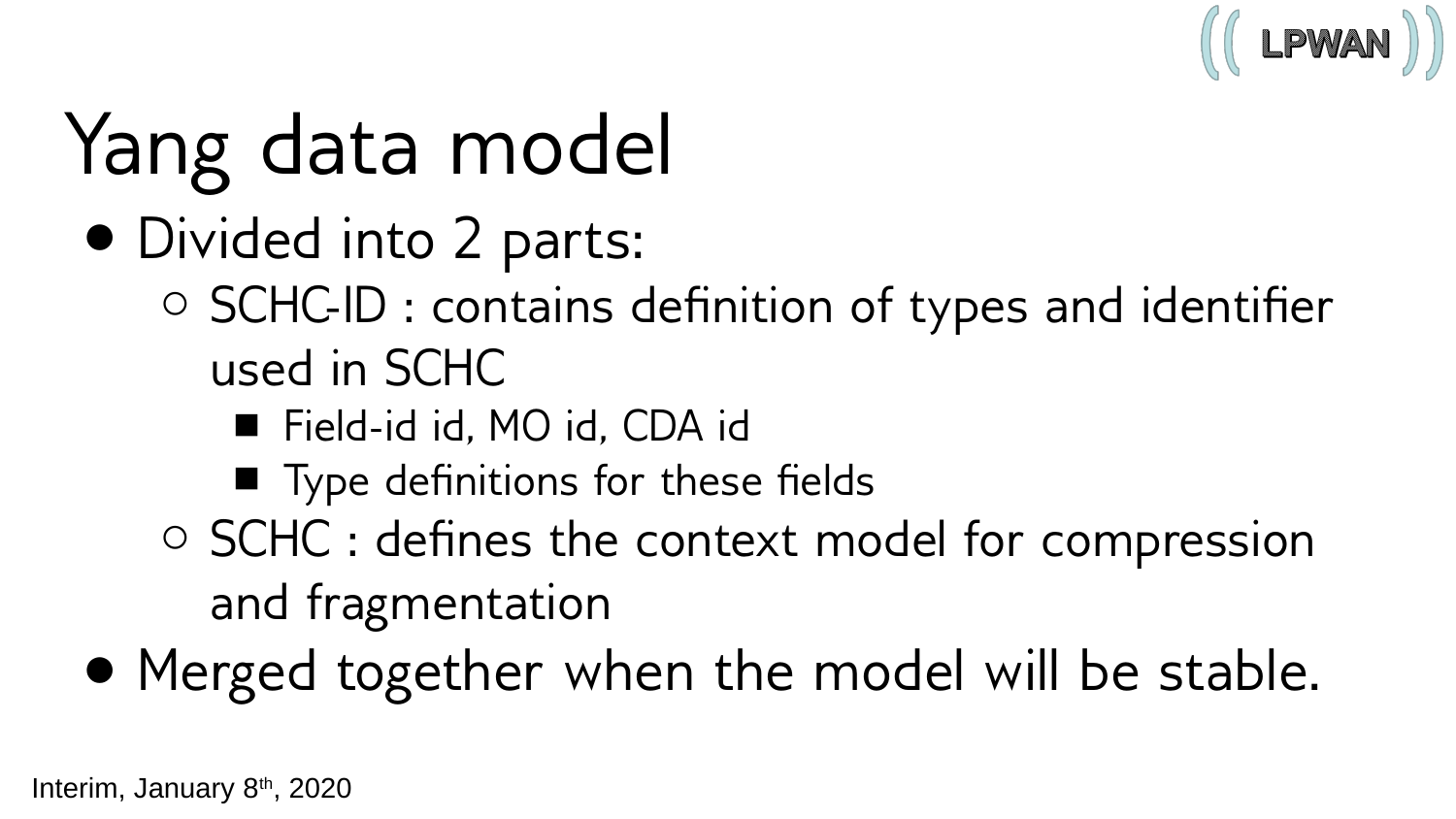

# Yang data model
Divided into 2 parts:
SCHC-ID : contains definition of types and identifier used in SCHC
Field-id id, MO id, CDA id
Type definitions for these fields
SCHC : defines the context model for compression and fragmentation
Merged together when the model will be stable.